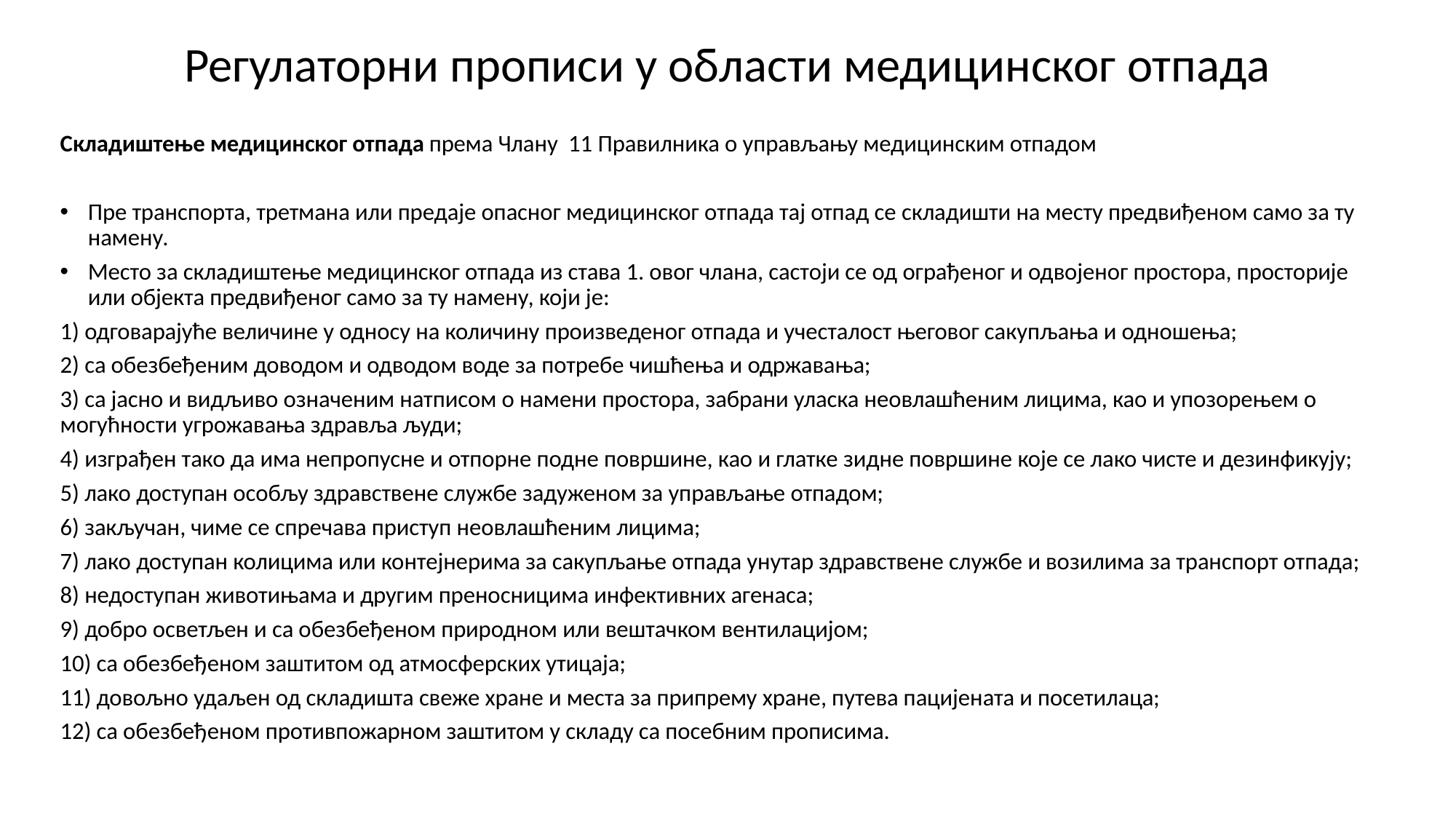

# Регулаторни прописи у области медицинског отпада
Складиштење медицинског отпада према Члану  11 Правилника о управљању медицинским отпадом

Пре транспорта, третмана или предаје опасног медицинског отпада тај отпад се складишти на месту предвиђеном само за ту намену.
Место за складиштење медицинског отпада из става 1. овог члана, састоји се од ограђеног и одвојеног простора, просторије или објекта предвиђеног само за ту намену, који је:
1) одговарајуће величине у односу на количину произведеног отпада и учесталост његовог сакупљања и одношења;
2) са обезбеђеним доводом и одводом воде за потребе чишћења и одржавања;
3) са јасно и видљиво означеним натписом о намени простора, забрани уласка неовлашћеним лицима, као и упозорењем о могућности угрожавања здравља људи;
4) изграђен тако да има непропусне и отпорне подне површине, као и глатке зидне површине које се лако чисте и дезинфикују;
5) лако доступан особљу здравствене службе задуженом за управљање отпадом;
6) закључан, чиме се спречава приступ неовлашћеним лицима;
7) лако доступан колицима или контејнерима за сакупљање отпада унутар здравствене службе и возилима за транспорт отпада;
8) недоступан животињама и другим преносницима инфективних агенаса;
9) добро осветљен и са обезбеђеном природном или вештачком вентилацијом;
10) са обезбеђеном заштитом од атмосферских утицаја;
11) довољно удаљен од складишта свеже хране и места за припрему хране, путева пацијената и посетилаца;
12) са обезбеђеном противпожарном заштитом у складу са посебним прописима.